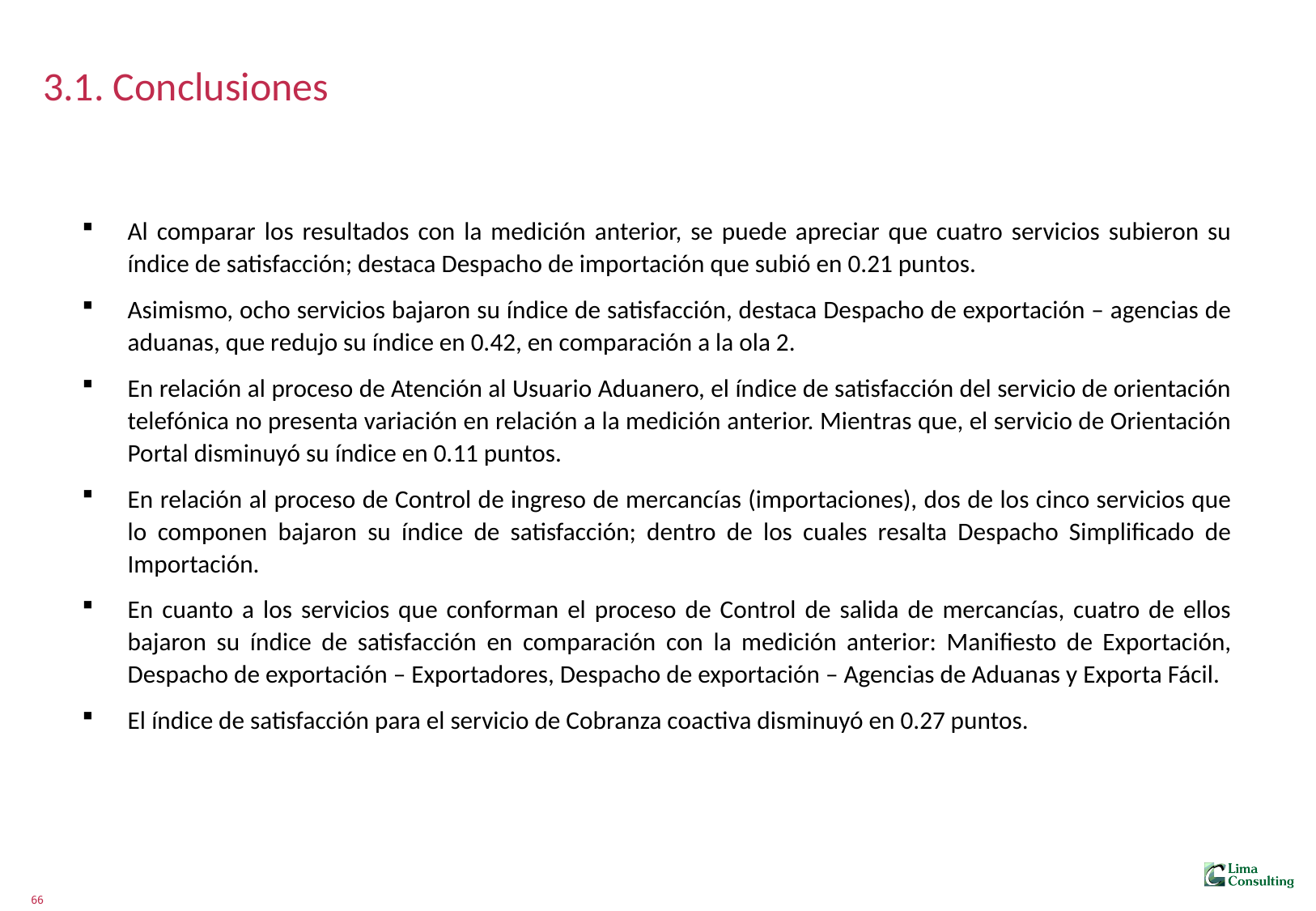

# 3.1. Conclusiones
Al comparar los resultados con la medición anterior, se puede apreciar que cuatro servicios subieron su índice de satisfacción; destaca Despacho de importación que subió en 0.21 puntos.
Asimismo, ocho servicios bajaron su índice de satisfacción, destaca Despacho de exportación – agencias de aduanas, que redujo su índice en 0.42, en comparación a la ola 2.
En relación al proceso de Atención al Usuario Aduanero, el índice de satisfacción del servicio de orientación telefónica no presenta variación en relación a la medición anterior. Mientras que, el servicio de Orientación Portal disminuyó su índice en 0.11 puntos.
En relación al proceso de Control de ingreso de mercancías (importaciones), dos de los cinco servicios que lo componen bajaron su índice de satisfacción; dentro de los cuales resalta Despacho Simplificado de Importación.
En cuanto a los servicios que conforman el proceso de Control de salida de mercancías, cuatro de ellos bajaron su índice de satisfacción en comparación con la medición anterior: Manifiesto de Exportación, Despacho de exportación – Exportadores, Despacho de exportación – Agencias de Aduanas y Exporta Fácil.
El índice de satisfacción para el servicio de Cobranza coactiva disminuyó en 0.27 puntos.